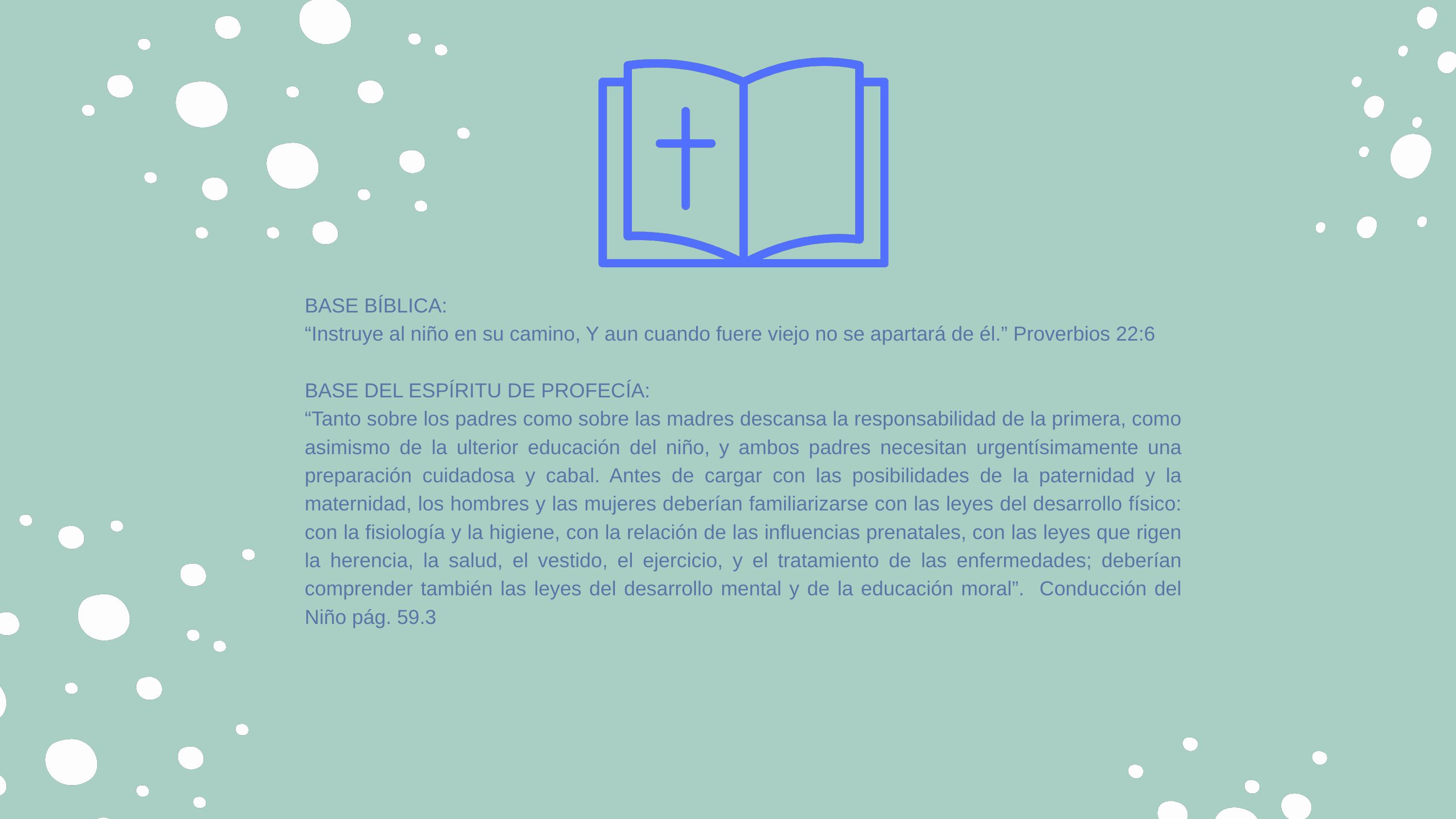

BASE BÍBLICA:
“Instruye al niño en su camino, Y aun cuando fuere viejo no se apartará de él.” Proverbios 22:6

BASE DEL ESPÍRITU DE PROFECÍA:
“Tanto sobre los padres como sobre las madres descansa la responsabilidad de la primera, como asimismo de la ulterior educación del niño, y ambos padres necesitan urgentísimamente una preparación cuidadosa y cabal. Antes de cargar con las posibilidades de la paternidad y la maternidad, los hombres y las mujeres deberían familiarizarse con las leyes del desarrollo físico: con la fisiología y la higiene, con la relación de las influencias prenatales, con las leyes que rigen la herencia, la salud, el vestido, el ejercicio, y el tratamiento de las enfermedades; deberían comprender también las leyes del desarrollo mental y de la educación moral”.  Conducción del Niño pág. 59.3